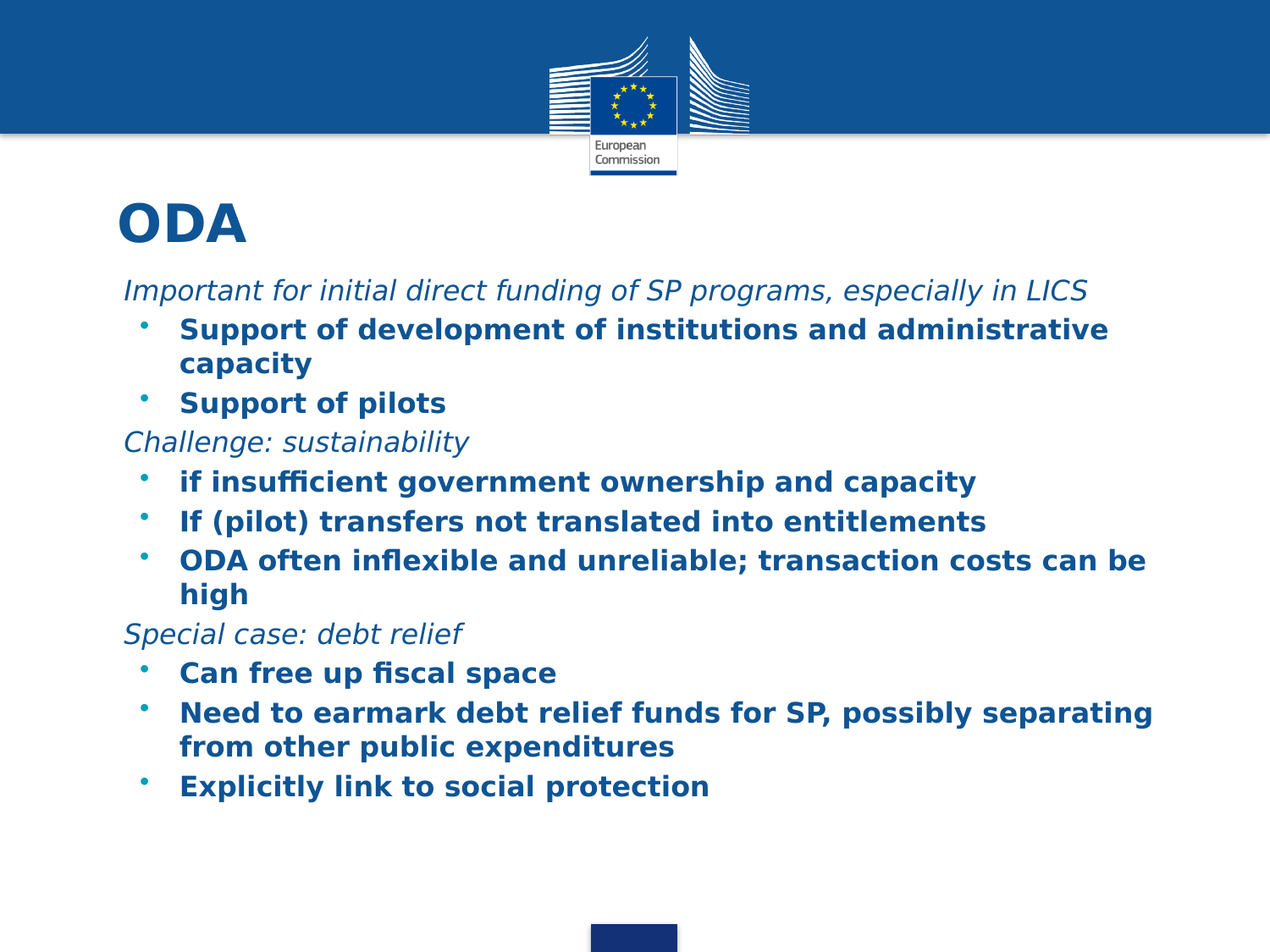

# ODA
Important for initial direct funding of SP programs, especially in LICS
Support of development of institutions and administrative capacity
Support of pilots
Challenge: sustainability
if insufficient government ownership and capacity
If (pilot) transfers not translated into entitlements
ODA often inflexible and unreliable; transaction costs can be high
Special case: debt relief
Can free up fiscal space
Need to earmark debt relief funds for SP, possibly separating from other public expenditures
Explicitly link to social protection